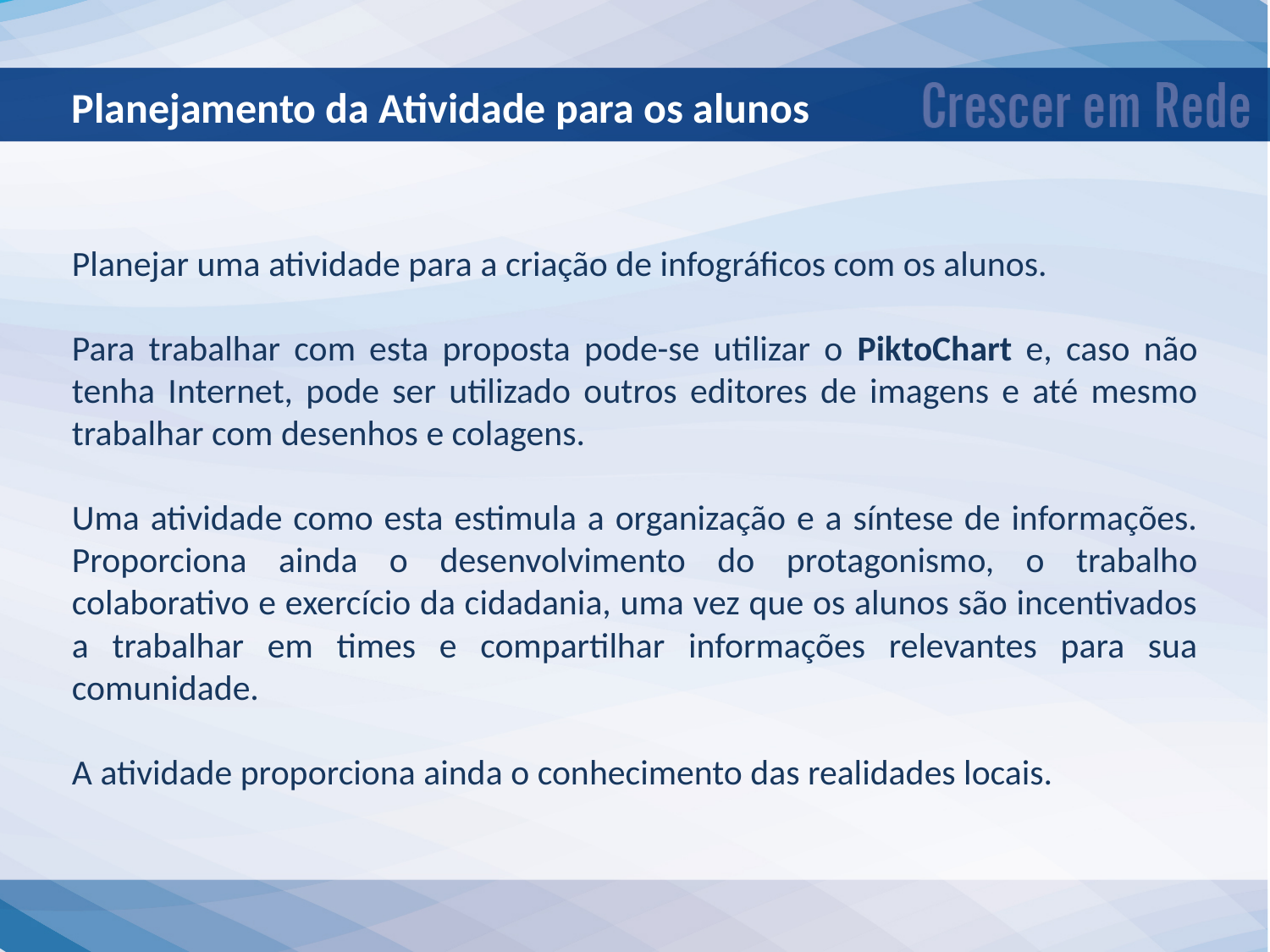

Planejamento da Atividade para os alunos

Planejar uma atividade para a criação de infográficos com os alunos.

Para trabalhar com esta proposta pode-se utilizar o PiktoChart e, caso não tenha Internet, pode ser utilizado outros editores de imagens e até mesmo trabalhar com desenhos e colagens.

Uma atividade como esta estimula a organização e a síntese de informações. Proporciona ainda o desenvolvimento do protagonismo, o trabalho colaborativo e exercício da cidadania, uma vez que os alunos são incentivados a trabalhar em times e compartilhar informações relevantes para sua comunidade.

A atividade proporciona ainda o conhecimento das realidades locais.